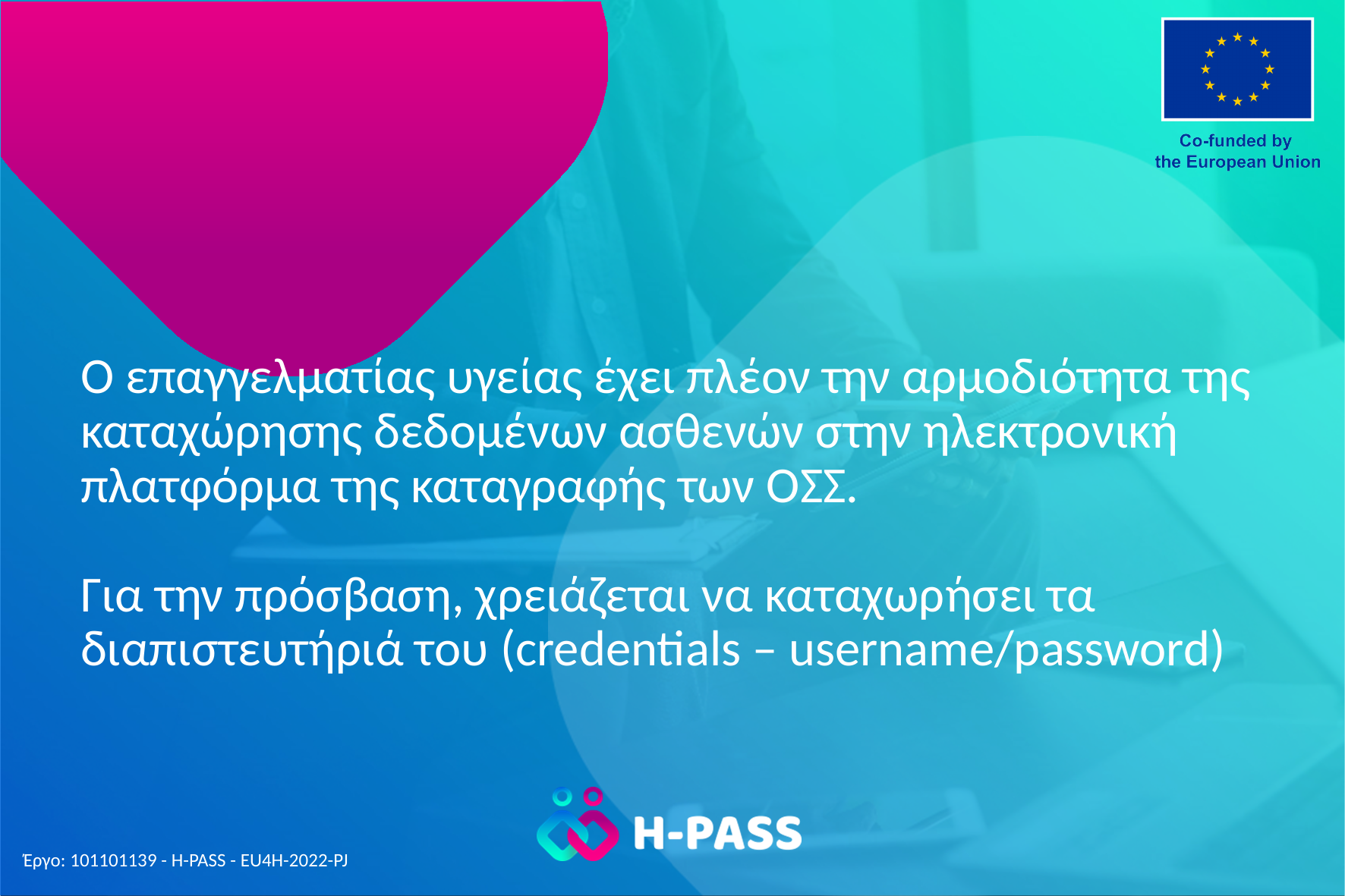

# Ο επαγγελματίας υγείας έχει πλέον την αρμοδιότητα της καταχώρησης δεδομένων ασθενών στην ηλεκτρονική πλατφόρμα της καταγραφής των ΟΣΣ. Για την πρόσβαση, χρειάζεται να καταχωρήσει τα διαπιστευτήριά του (credentials – username/password)

Έργο: 101101139 - H-PASS - EU4H-2022-PJ